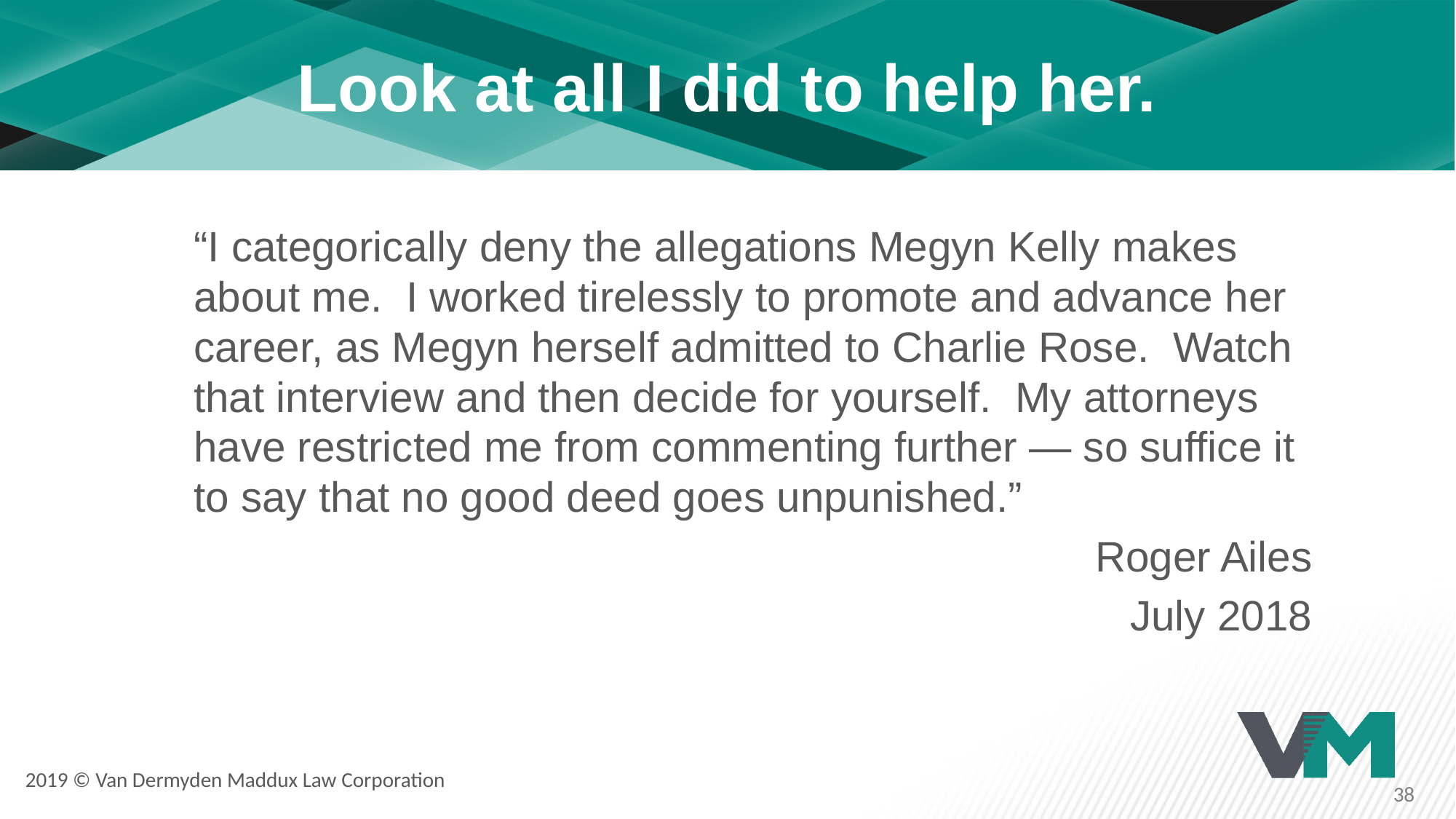

# Look at all I did to help her.
“I categorically deny the allegations Megyn Kelly makes about me.  I worked tirelessly to promote and advance her career, as Megyn herself admitted to Charlie Rose.  Watch that interview and then decide for yourself.  My attorneys have restricted me from commenting further — so suffice it to say that no good deed goes unpunished.”
Roger Ailes
July 2018

2019 © Van Dermyden Maddux Law Corporation
38